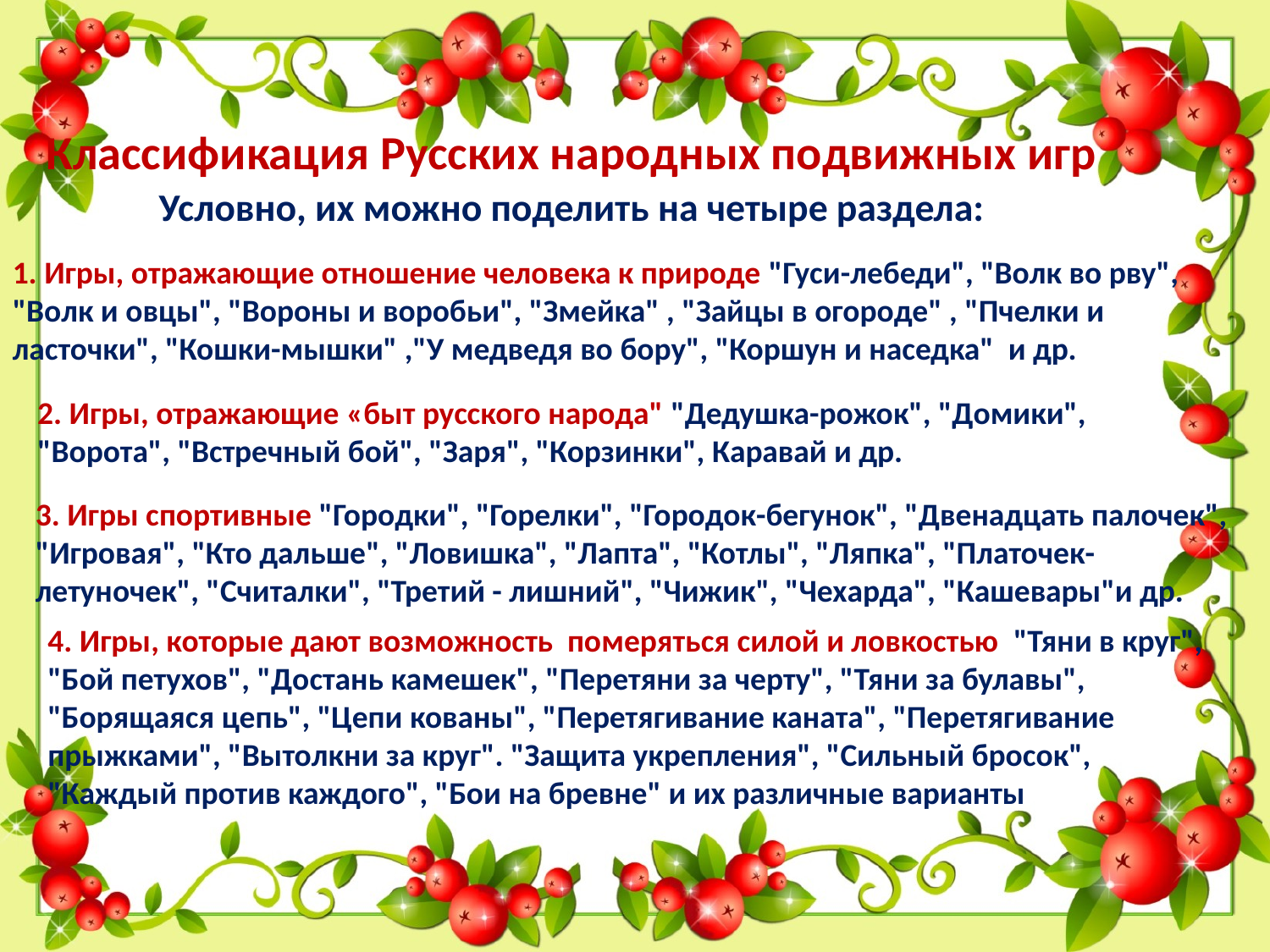

# Классификация Русских народных подвижных игр
Условно, их можно поделить на четыре раздела:

1. Игры, отражающие отношение человека к природе "Гуси-лебеди", "Волк во рву", "Волк и овцы", "Вороны и воробьи", "Змейка" , "Зайцы в огороде" , "Пчелки и ласточки", "Кошки-мышки" ,"У медведя во бору", "Коршун и наседка"  и др.
2. Игры, отражающие «быт русского народа" "Дедушка-рожок", "Домики", "Ворота", "Встречный бой", "Заря", "Корзинки", Каравай и др.
3. Игры спортивные "Городки", "Горелки", "Городок-бегунок", "Двенадцать палочек", "Игровая", "Кто дальше", "Ловишка", "Лапта", "Котлы", "Ляпка", "Платочек-летуночек", "Считалки", "Третий - лишний", "Чижик", "Чехарда", "Кашевары"и др.
4. Игры, которые дают возможность  померяться силой и ловкостью  "Тяни в круг", "Бой петухов", "Достань камешек", "Перетяни за черту", "Тяни за булавы", "Борящаяся цепь", "Цепи кованы", "Перетягивание каната", "Перетягивание прыжками", "Вытолкни за круг". "Защита укрепления", "Сильный бросок", "Каждый против каждого", "Бои на бревне" и их различные варианты